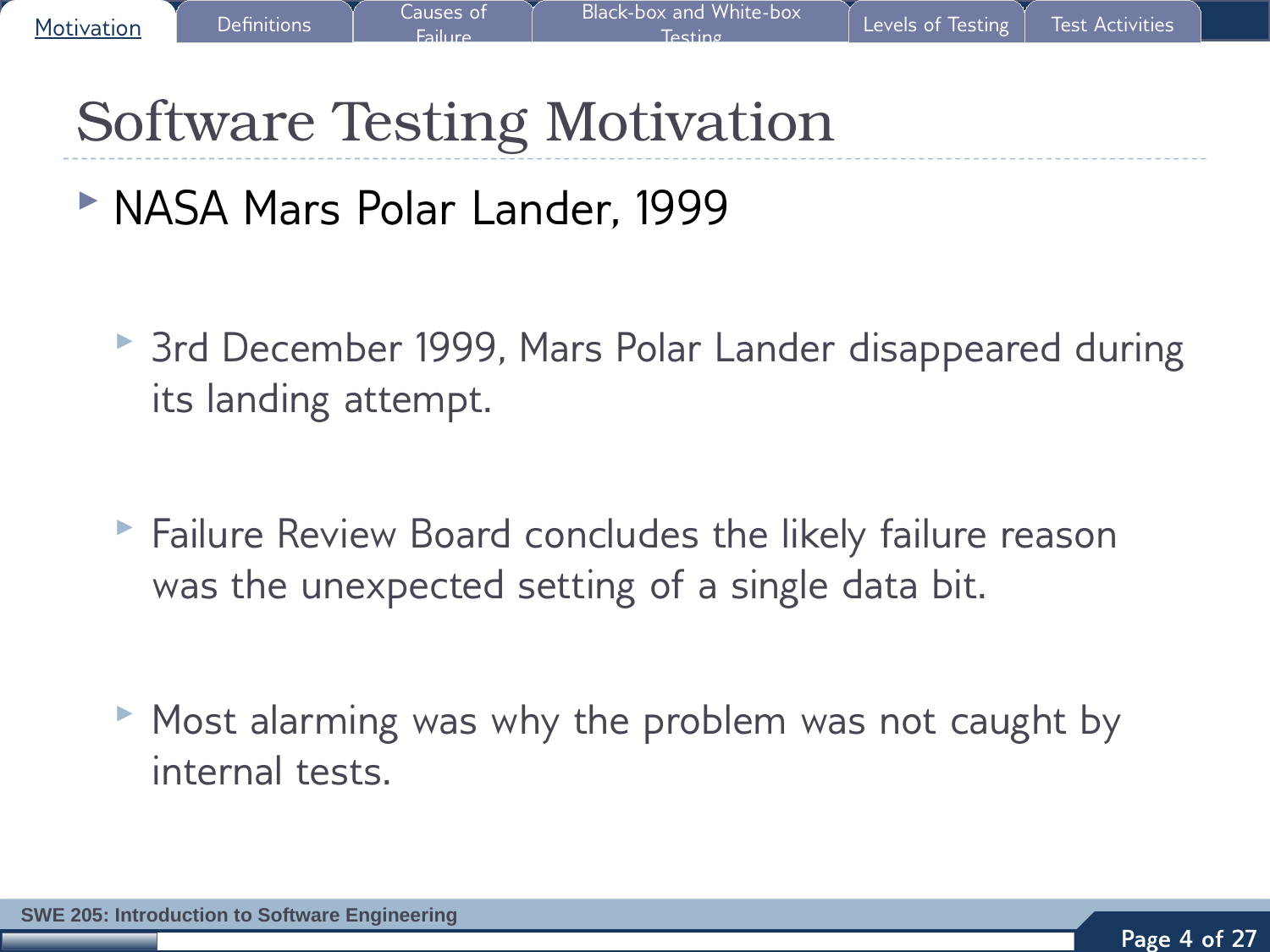

Motivation
Definitions
Causes of Failure
Black-box and White-box Testing
Levels of Testing
Test Activities
# Software Testing Motivation
NASA Mars Polar Lander, 1999

3rd December 1999, Mars Polar Lander disappeared during its landing attempt.

Failure Review Board concludes the likely failure reason was the unexpected setting of a single data bit.

Most alarming was why the problem was not caught by internal tests.
4
Page 4 of 27